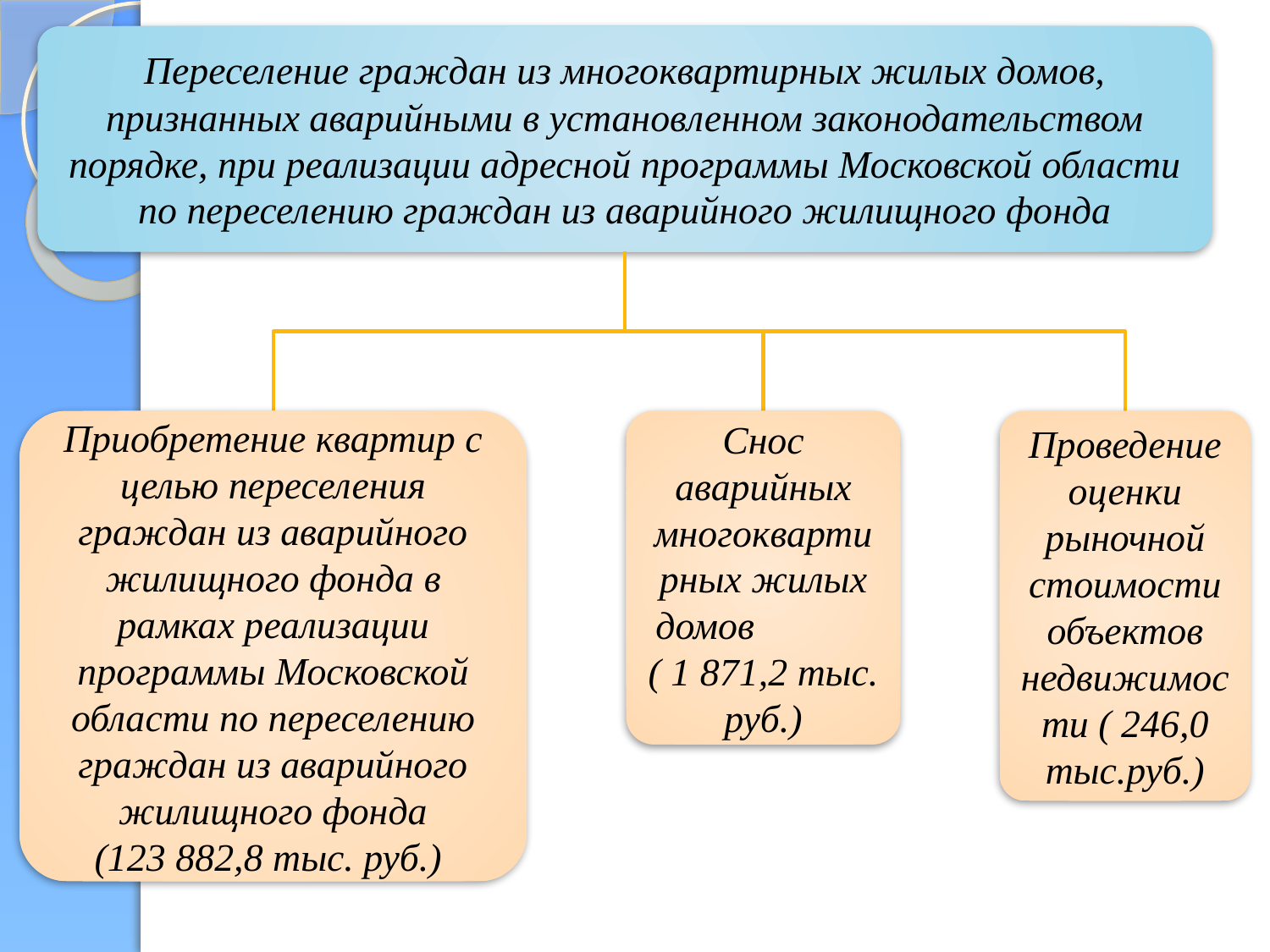

Переселение граждан из многоквартирных жилых домов, признанных аварийными в установленном законодательством порядке, при реализации адресной программы Московской области по переселению граждан из аварийного жилищного фонда
Приобретение квартир с целью переселения граждан из аварийного жилищного фонда в рамках реализации программы Московской области по переселению граждан из аварийного жилищного фонда (123 882,8 тыс. руб.)
Снос аварийных многоквартирных жилых домов             ( 1 871,2 тыс. руб.)
Проведение оценки рыночной стоимости объектов недвижимости ( 246,0 тыс.руб.)